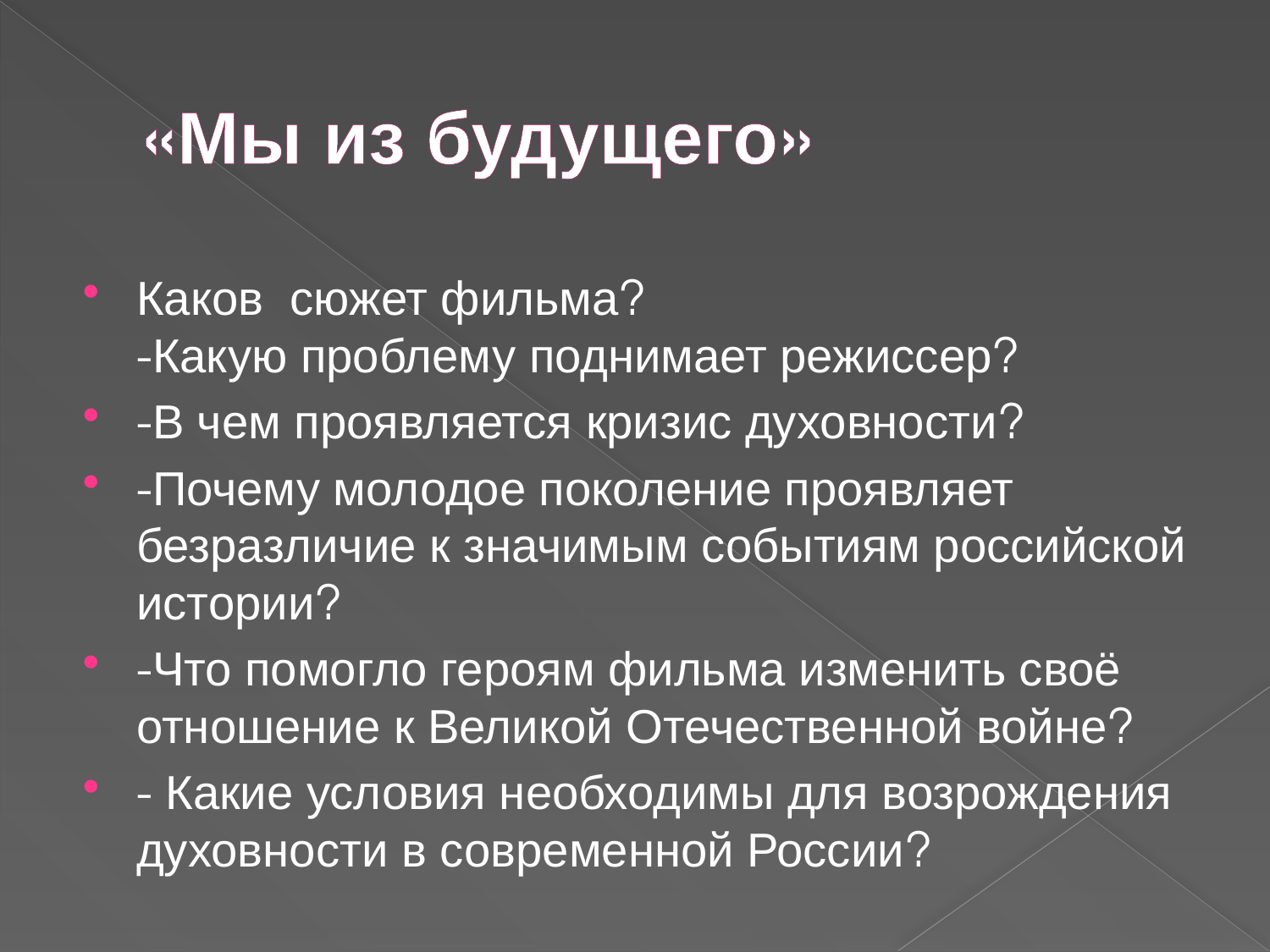

# «Мы из будущего»
Каков  сюжет фильма?
-Какую проблему поднимает режиссер?
-В чем проявляется кризис духовности?
-Почему молодое поколение проявляет безразличие к значимым событиям российской истории?
-Что помогло героям фильма изменить своё отношение к Великой Отечественной войне?
- Какие условия необходимы для возрождения духовности в современной России?